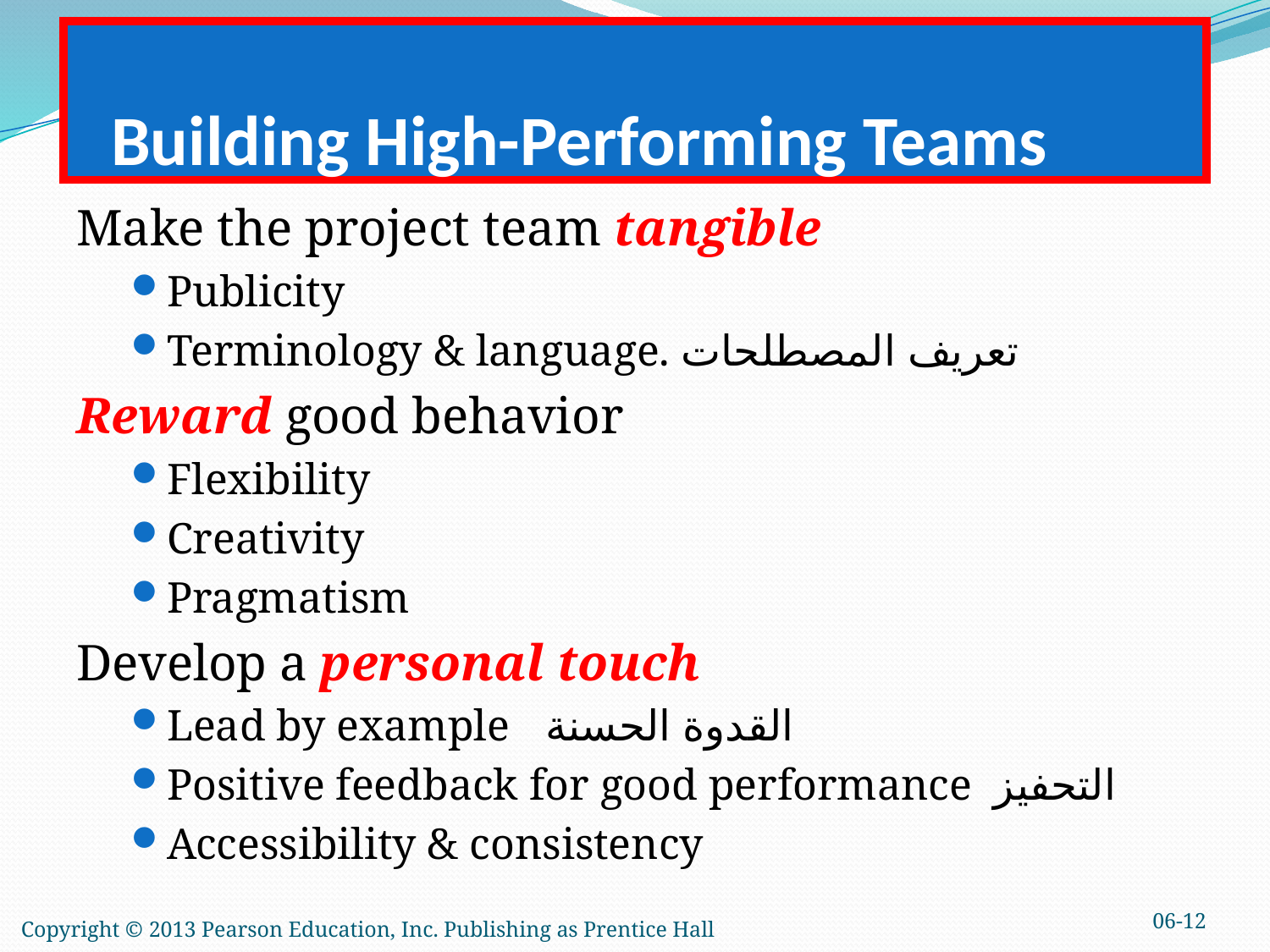

# Building High-Performing Teams
Make the project team tangible
Publicity
Terminology & language. تعريف المصطلحات
Reward good behavior
Flexibility
Creativity
Pragmatism
Develop a personal touch
Lead by example	القدوة الحسنة
Positive feedback for good performance  التحفيز
Accessibility & consistency
06-12